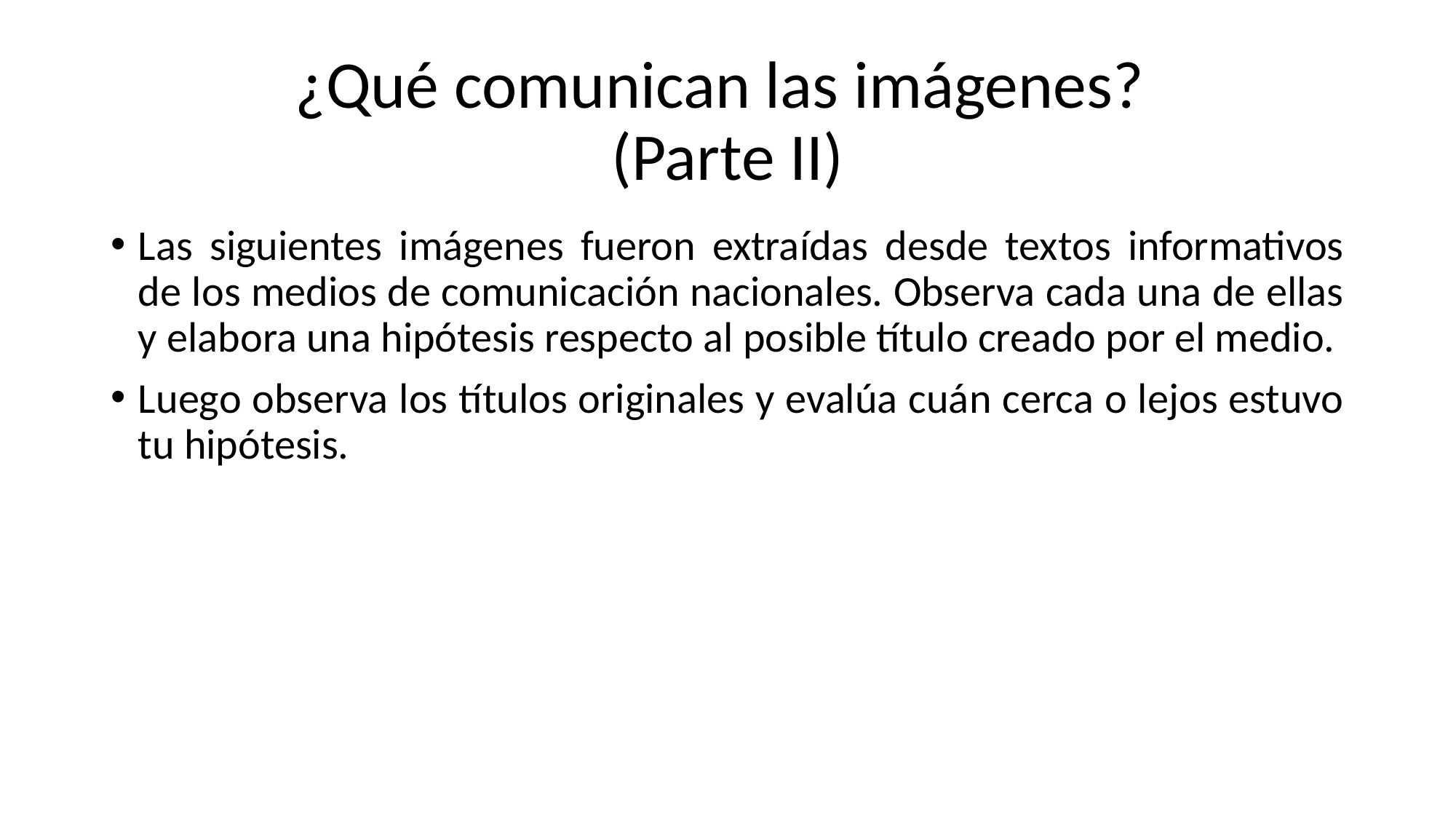

# ¿Qué comunican las imágenes? (Parte II)
Las siguientes imágenes fueron extraídas desde textos informativos de los medios de comunicación nacionales. Observa cada una de ellas y elabora una hipótesis respecto al posible título creado por el medio.
Luego observa los títulos originales y evalúa cuán cerca o lejos estuvo tu hipótesis.